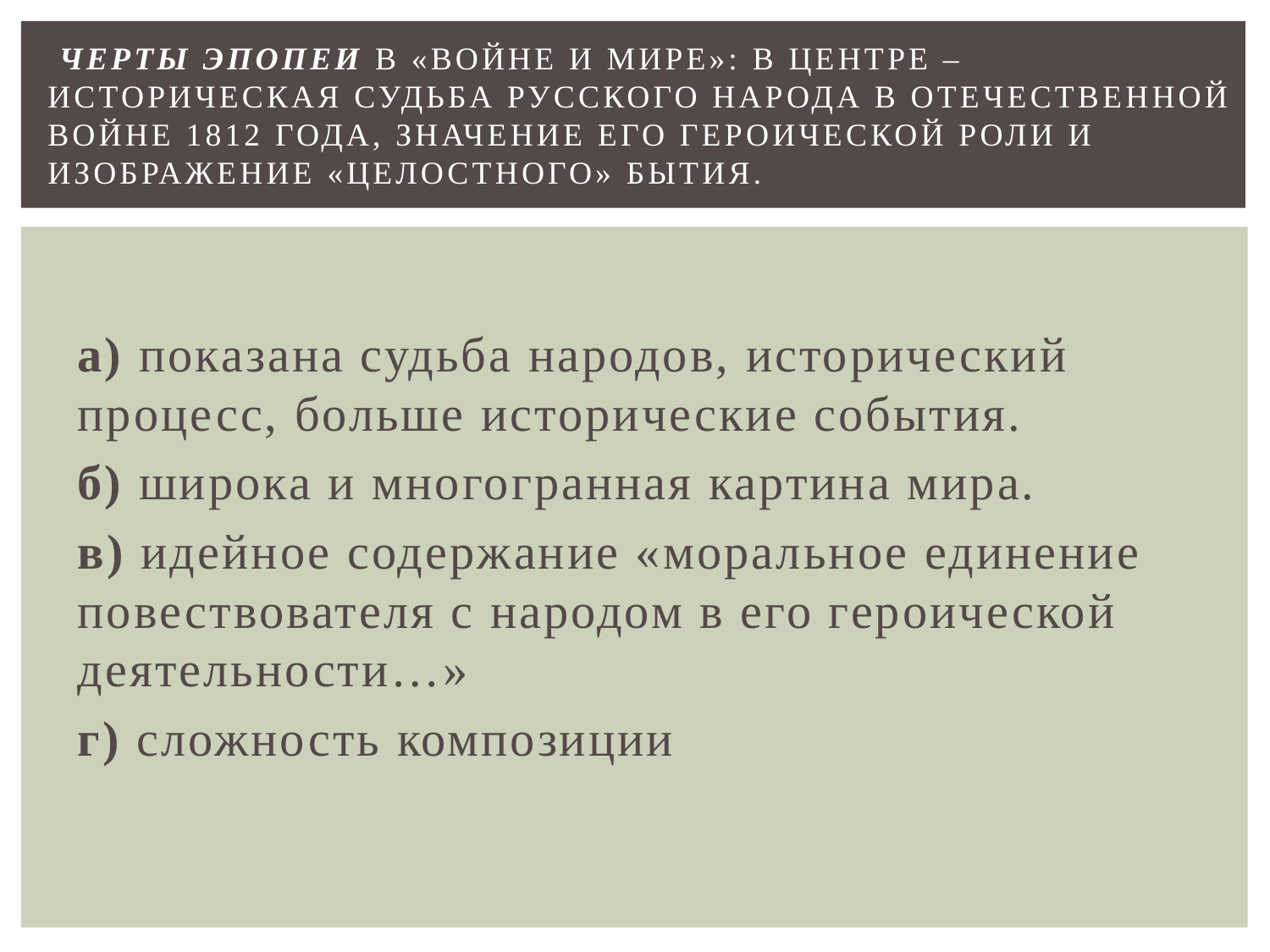

# Черты эпопеи в «Войне и мире»: в центре –   историческая судьба русского народа в Отечественной войне 1812 года, значение его героической роли и изображение «целостного» бытия.
а) показана судьба народов, исторический процесс, больше исторические события.
б) широка и многогранная картина мира.
в) идейное содержание «моральное единение повествователя с народом в его героической деятельности…»
г) сложность композиции